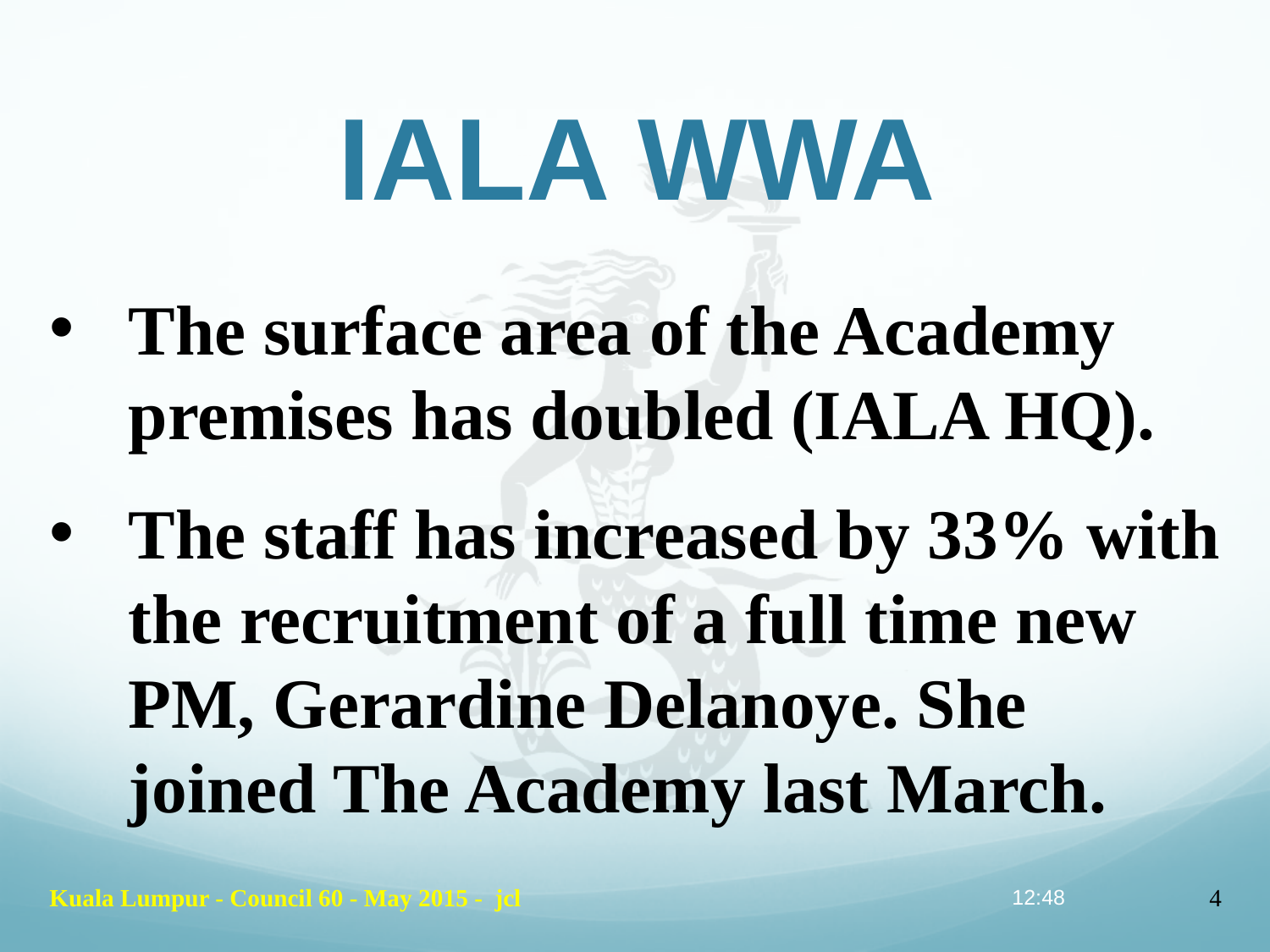

# IALA WWA

The surface area of the Academy premises has doubled (IALA HQ).
The staff has increased by 33% with the recruitment of a full time new PM, Gerardine Delanoye. She joined The Academy last March.

Kuala Lumpur - Council 60 - May 2015 -  jcl
12:48
4